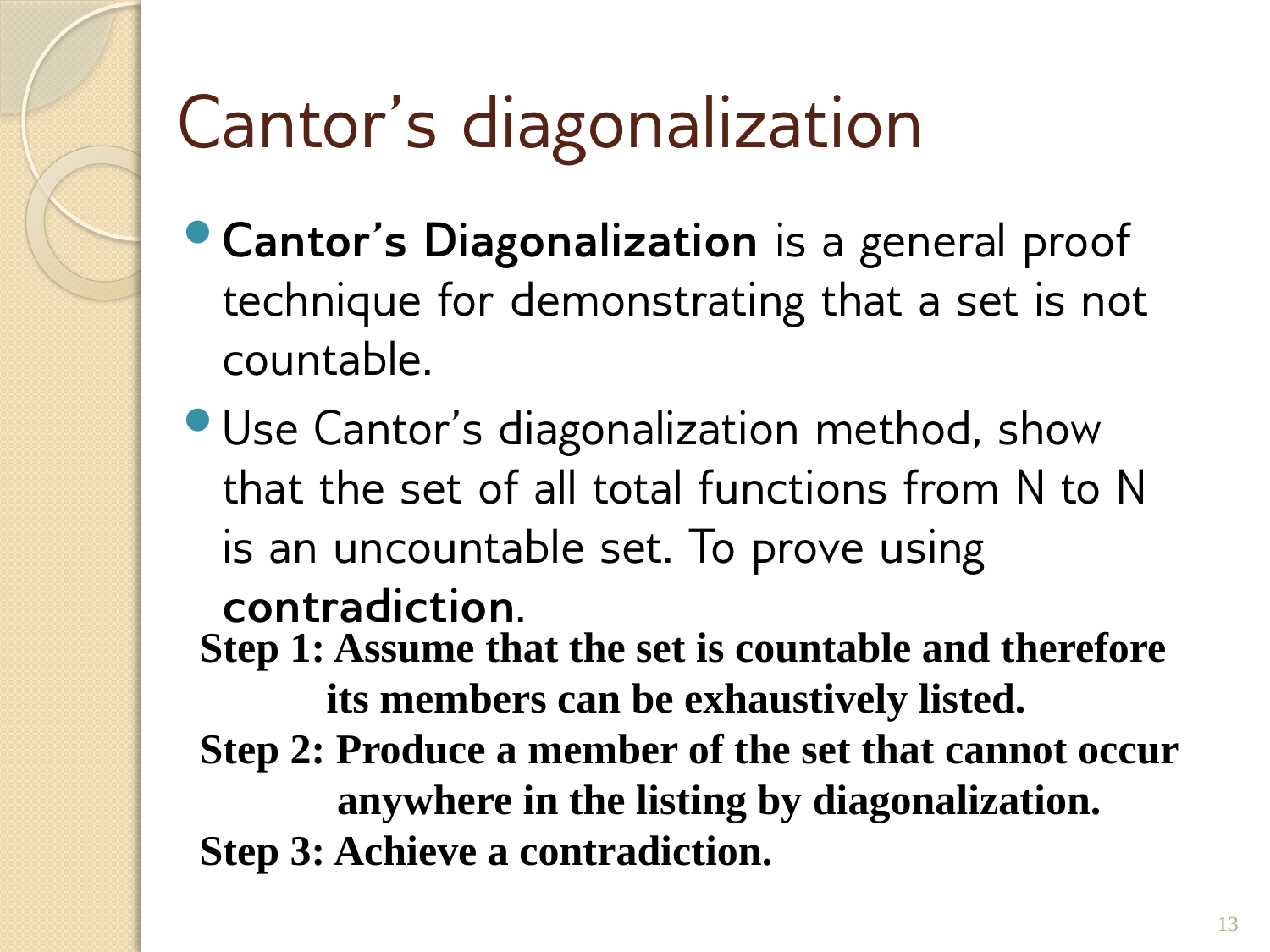

# Cantor’s diagonalization
Cantor’s Diagonalization is a general proof technique for demonstrating that a set is not countable.
Use Cantor’s diagonalization method, show that the set of all total functions from N to N is an uncountable set. To prove using contradiction.
Step 1: Assume that the set is countable and therefore
            its members can be exhaustively listed.
Step 2: Produce a member of the set that cannot occur
             anywhere in the listing by diagonalization.
Step 3: Achieve a contradiction.
13